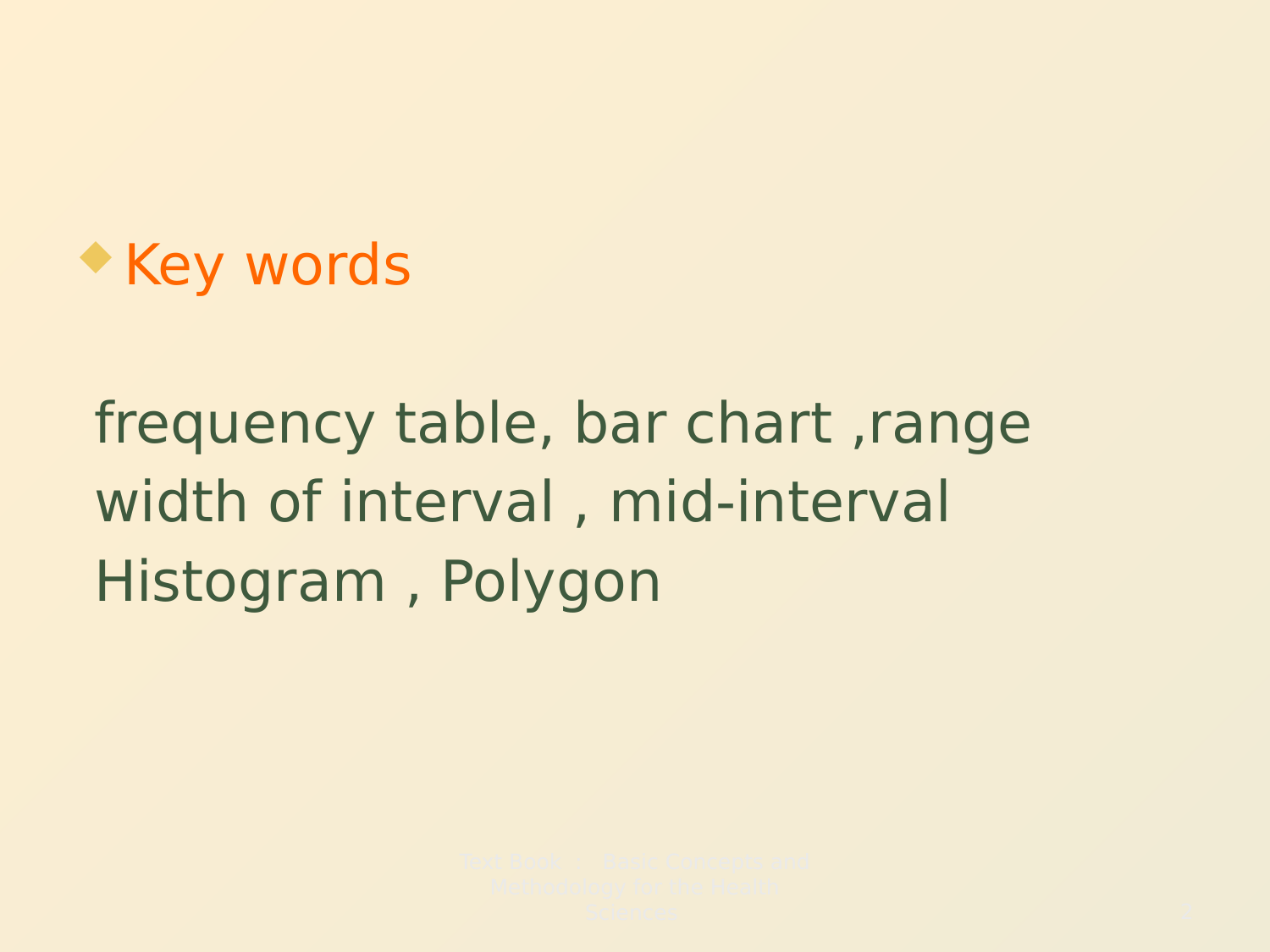

Key words

 frequency table, bar chart ,range
 width of interval , mid-interval
 Histogram , Polygon
2
Text Book  :   Basic Concepts and Methodology for the Health Sciences